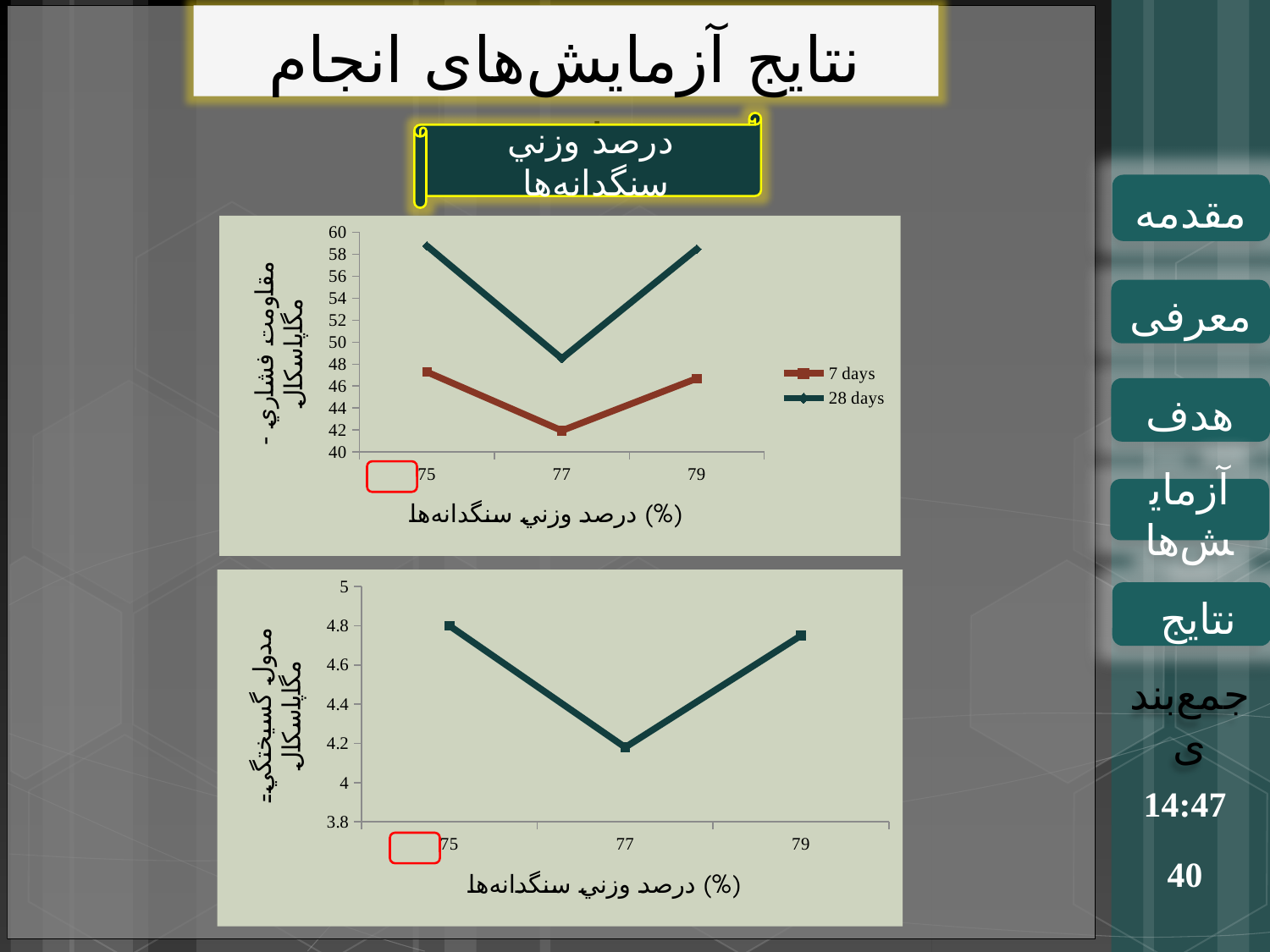

نتایج آزمایش‌های انجام شده
درصد وزني سنگدانه‌ها
مقدمه

### Chart

| Category |  |  |
|---|---|---|
| 75 | 47.28 | 58.77 |
| 77 | 41.93 | 48.51 |
| 79 | 46.69 | 58.49 |
معرفی
هدف

آزمایش‌ها

### Chart

| Category |  |
|---|---|
| 75 | 4.8 |
| 77 | 4.18 |
| 79 | 4.75 |
نتایج
جمع‌بندی